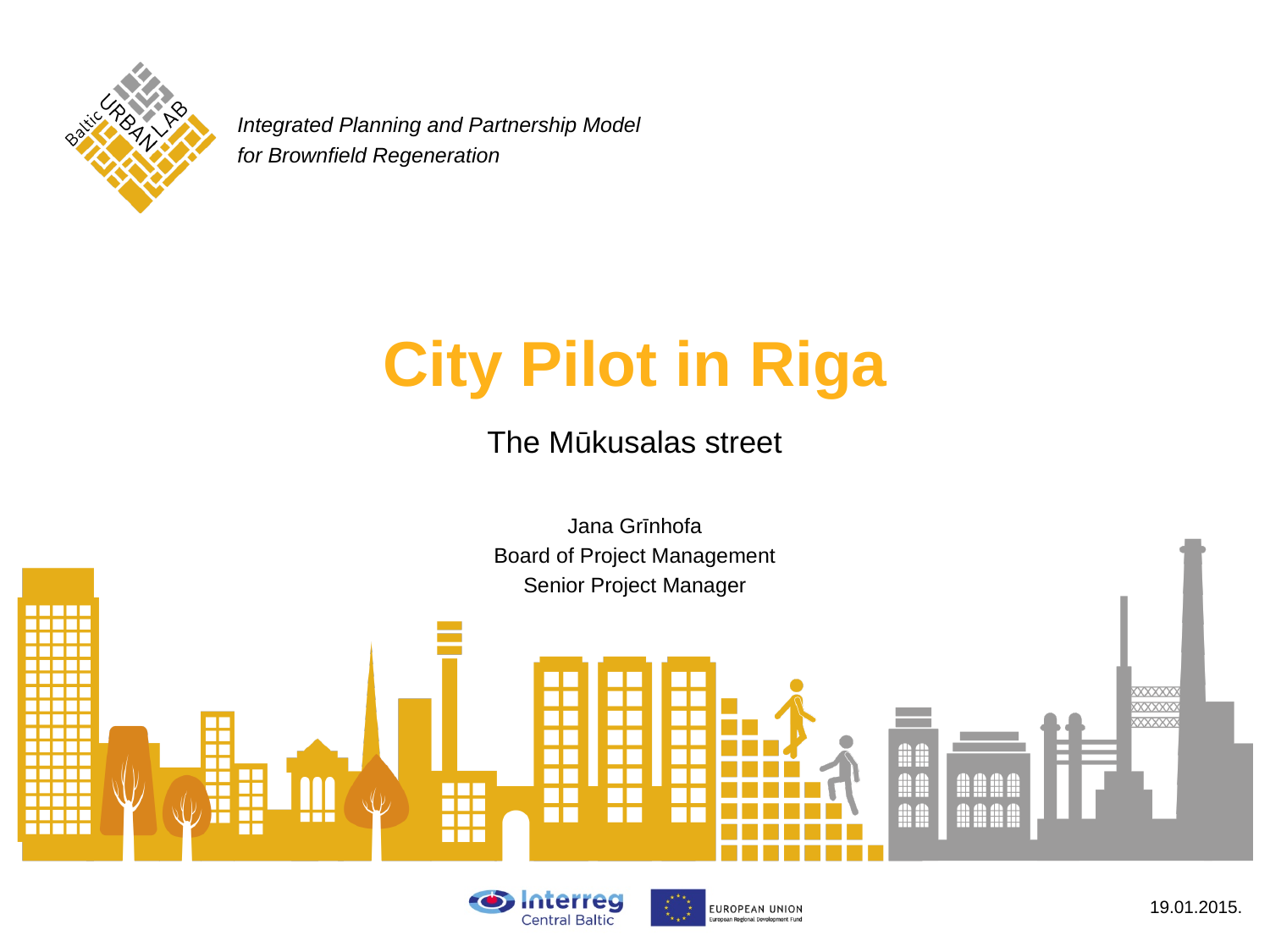

# City Pilot in Riga
The Mūkusalas street

Jana Grīnhofa
Board of Project Management
Senior Project Manager

19.01.2015.